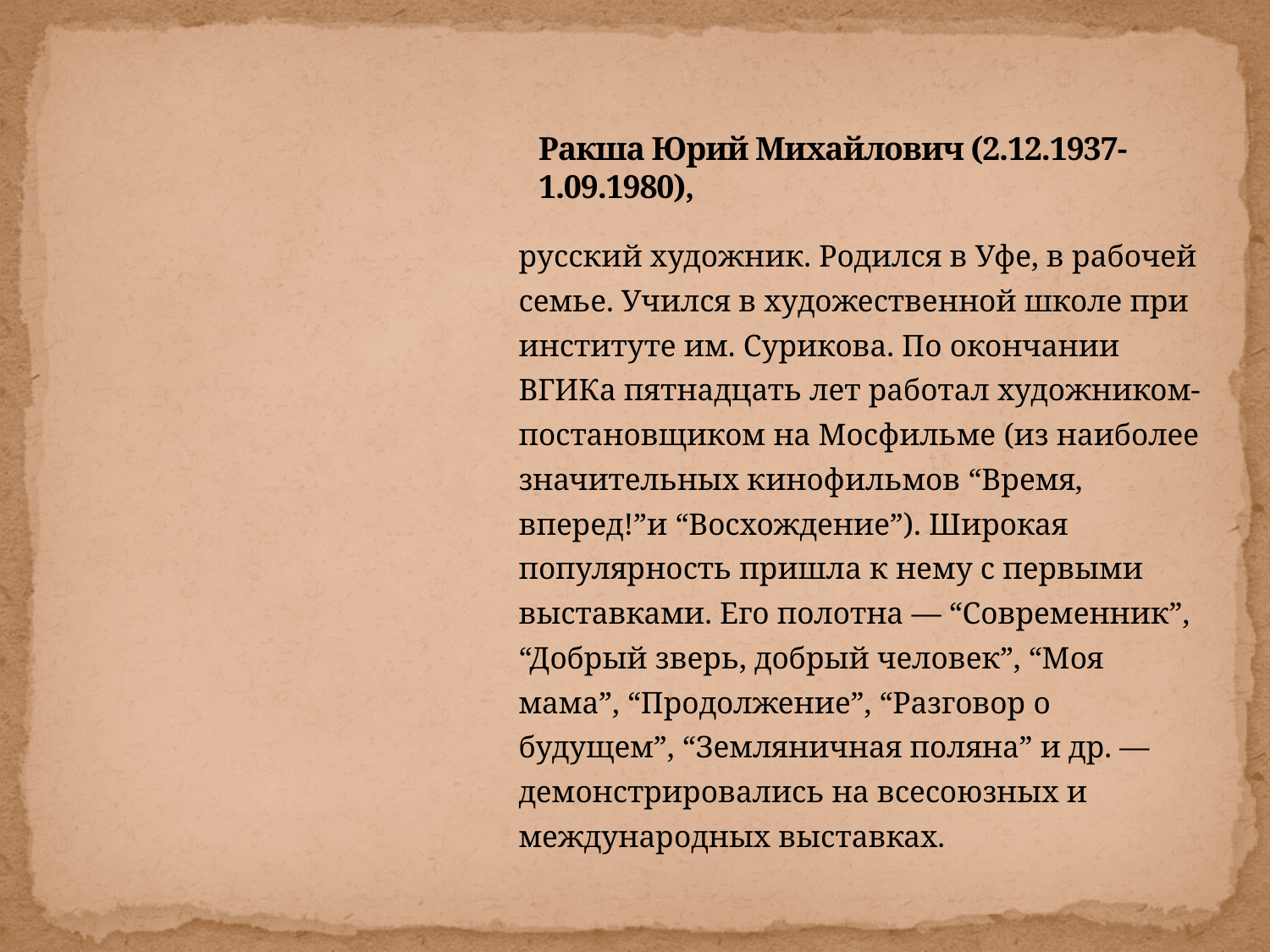

# Ракша Юрий Михайлович (2.12.1937-1.09.1980),
русский художник. Родился в Уфе, в рабочей семье. Учился в художественной школе при институте им. Сурикова. По окончании ВГИКа пятнадцать лет работал художником-постановщиком на Мосфильме (из наиболее значительных кинофильмов “Время, вперед!”и “Восхождение”). Широкая популярность пришла к нему с первыми выставками. Его полотна — “Современник”, “Добрый зверь, добрый человек”, “Моя мама”, “Продолжение”, “Разговор о будущем”, “Земляничная поляна” и др. — демонстрировались на всесоюзных и международных выставках.